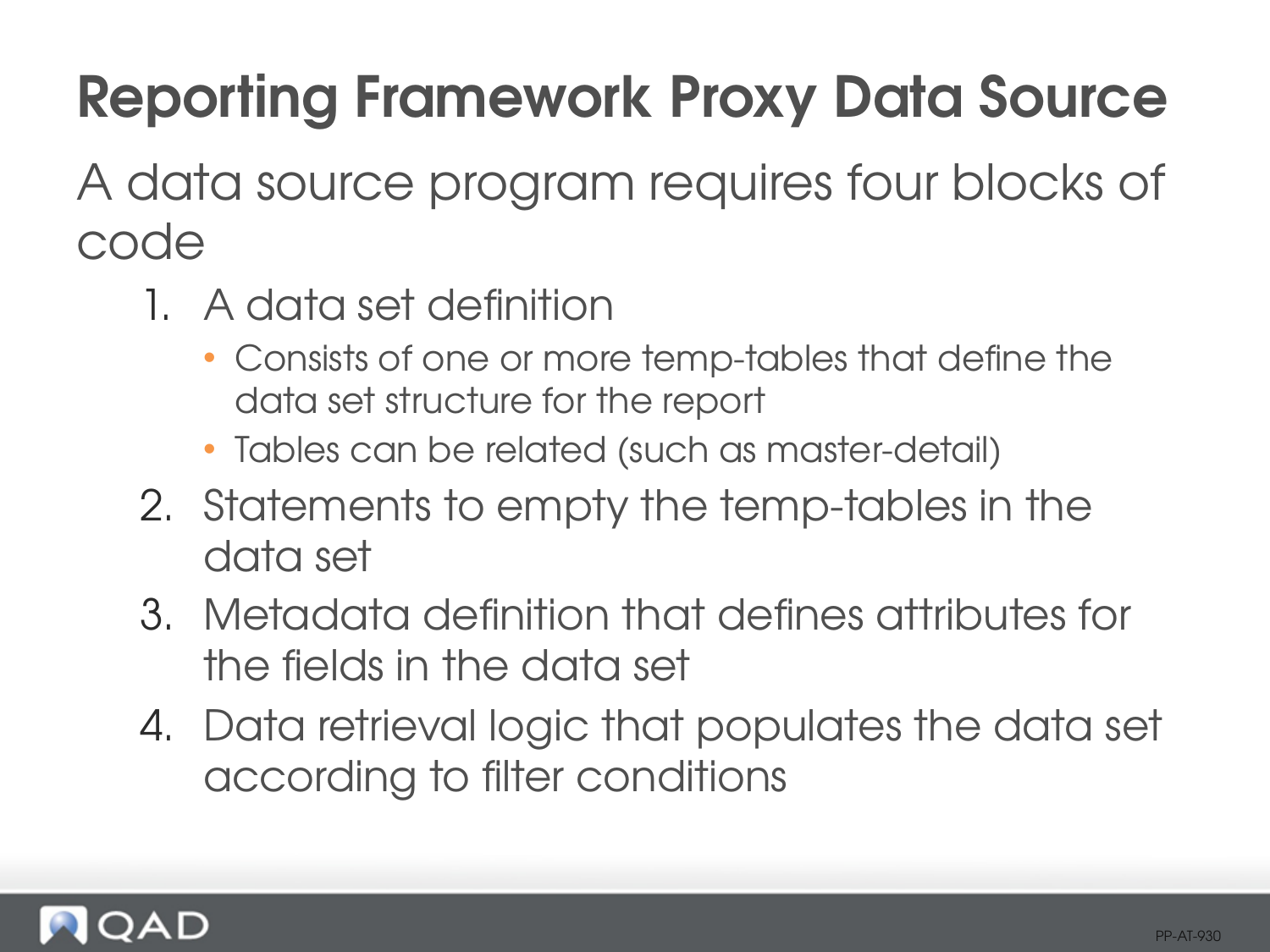

Reporting Framework Proxy Data Source
A data source program requires four blocks of code
A data set definition
Consists of one or more temp-tables that define the data set structure for the report
Tables can be related (such as master-detail)
Statements to empty the temp-tables in the data set
Metadata definition that defines attributes for the fields in the data set
Data retrieval logic that populates the data set according to filter conditions

PP-AT-930